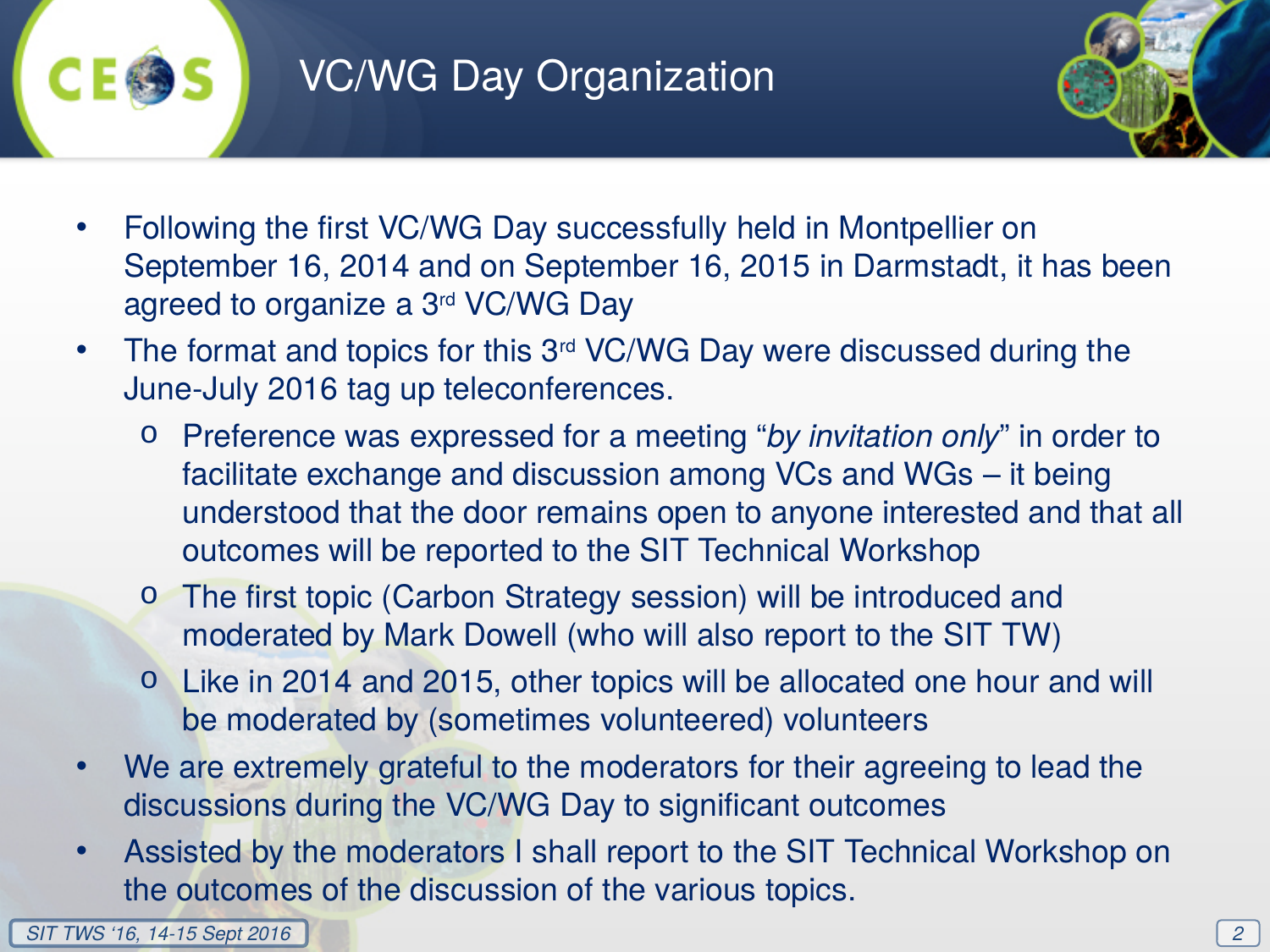

VC/WG Day Organization
Following the first VC/WG Day successfully held in Montpellier on September 16, 2014 and on September 16, 2015 in Darmstadt, it has been agreed to organize a 3rd VC/WG Day
The format and topics for this 3rd VC/WG Day were discussed during the June-July 2016 tag up teleconferences.
Preference was expressed for a meeting “by invitation only” in order to facilitate exchange and discussion among VCs and WGs – it being understood that the door remains open to anyone interested and that all outcomes will be reported to the SIT Technical Workshop
The first topic (Carbon Strategy session) will be introduced and moderated by Mark Dowell (who will also report to the SIT TW)
Like in 2014 and 2015, other topics will be allocated one hour and will be moderated by (sometimes volunteered) volunteers
We are extremely grateful to the moderators for their agreeing to lead the discussions during the VC/WG Day to significant outcomes
Assisted by the moderators I shall report to the SIT Technical Workshop on the outcomes of the discussion of the various topics.
2